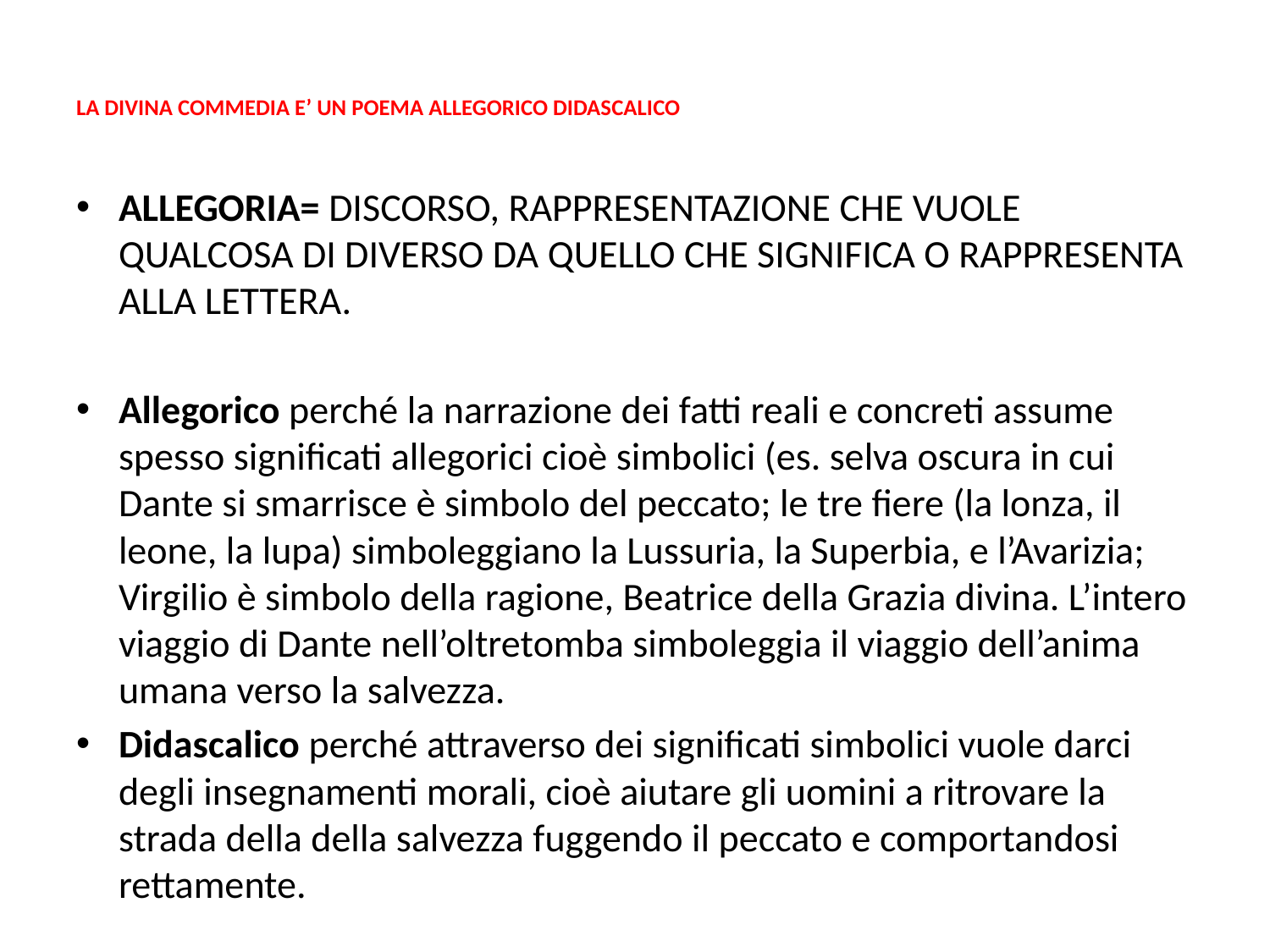

# LA DIVINA COMMEDIA E’ UN POEMA ALLEGORICO DIDASCALICO
ALLEGORIA= DISCORSO, RAPPRESENTAZIONE CHE VUOLE QUALCOSA DI DIVERSO DA QUELLO CHE SIGNIFICA O RAPPRESENTA ALLA LETTERA.

Allegorico perché la narrazione dei fatti reali e concreti assume spesso significati allegorici cioè simbolici (es. selva oscura in cui Dante si smarrisce è simbolo del peccato; le tre fiere (la lonza, il leone, la lupa) simboleggiano la Lussuria, la Superbia, e l’Avarizia; Virgilio è simbolo della ragione, Beatrice della Grazia divina. L’intero viaggio di Dante nell’oltretomba simboleggia il viaggio dell’anima umana verso la salvezza.
Didascalico perché attraverso dei significati simbolici vuole darci degli insegnamenti morali, cioè aiutare gli uomini a ritrovare la strada della della salvezza fuggendo il peccato e comportandosi rettamente.